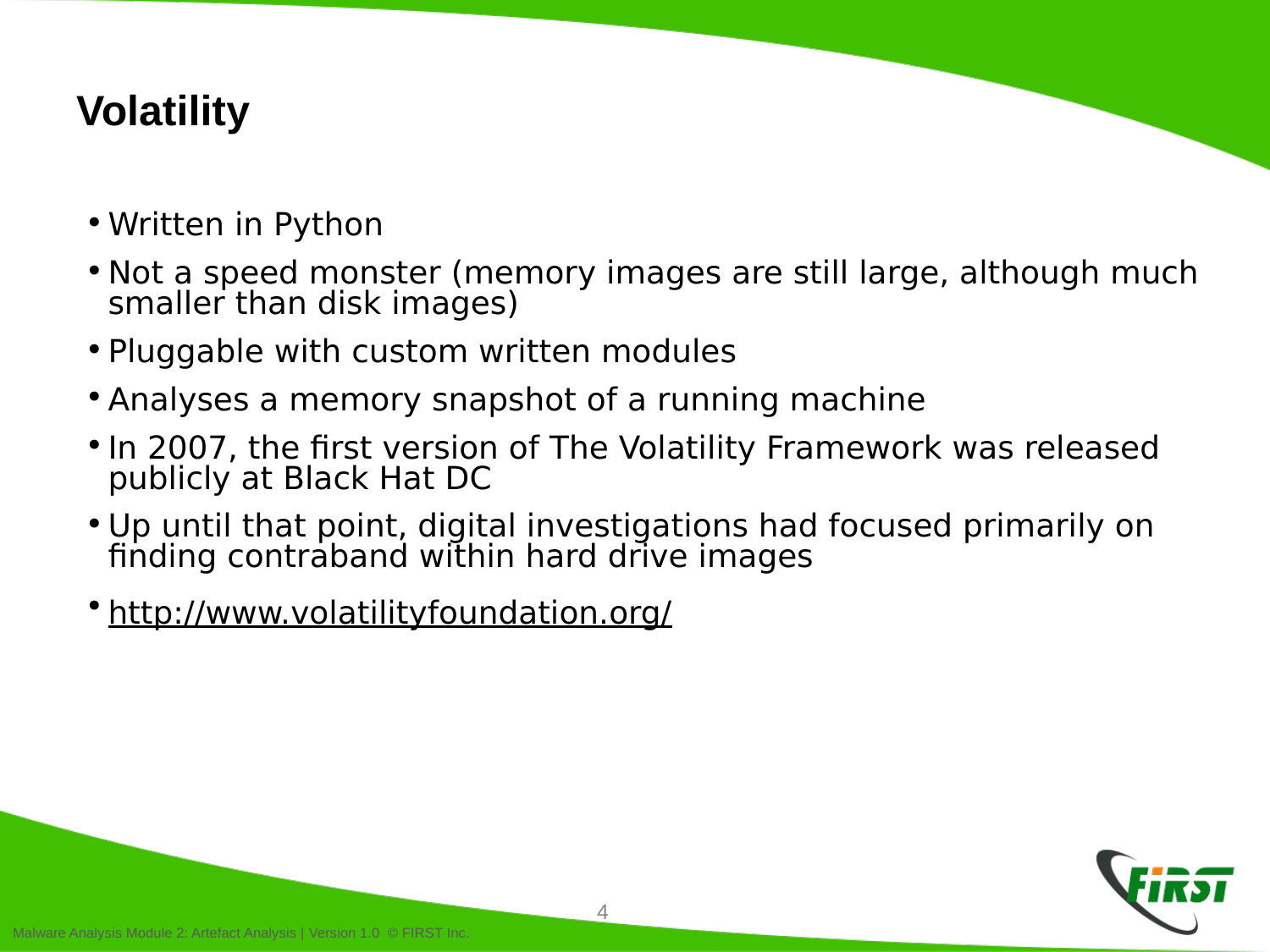

# Volatility
Written in Python
Not a speed monster (memory images are still large, although much smaller than disk images)
Pluggable with custom written modules
Analyses a memory snapshot of a running machine
In 2007, the first version of The Volatility Framework was released publicly at Black Hat DC
Up until that point, digital investigations had focused primarily on finding contraband within hard drive images
http://www.volatilityfoundation.org/

4